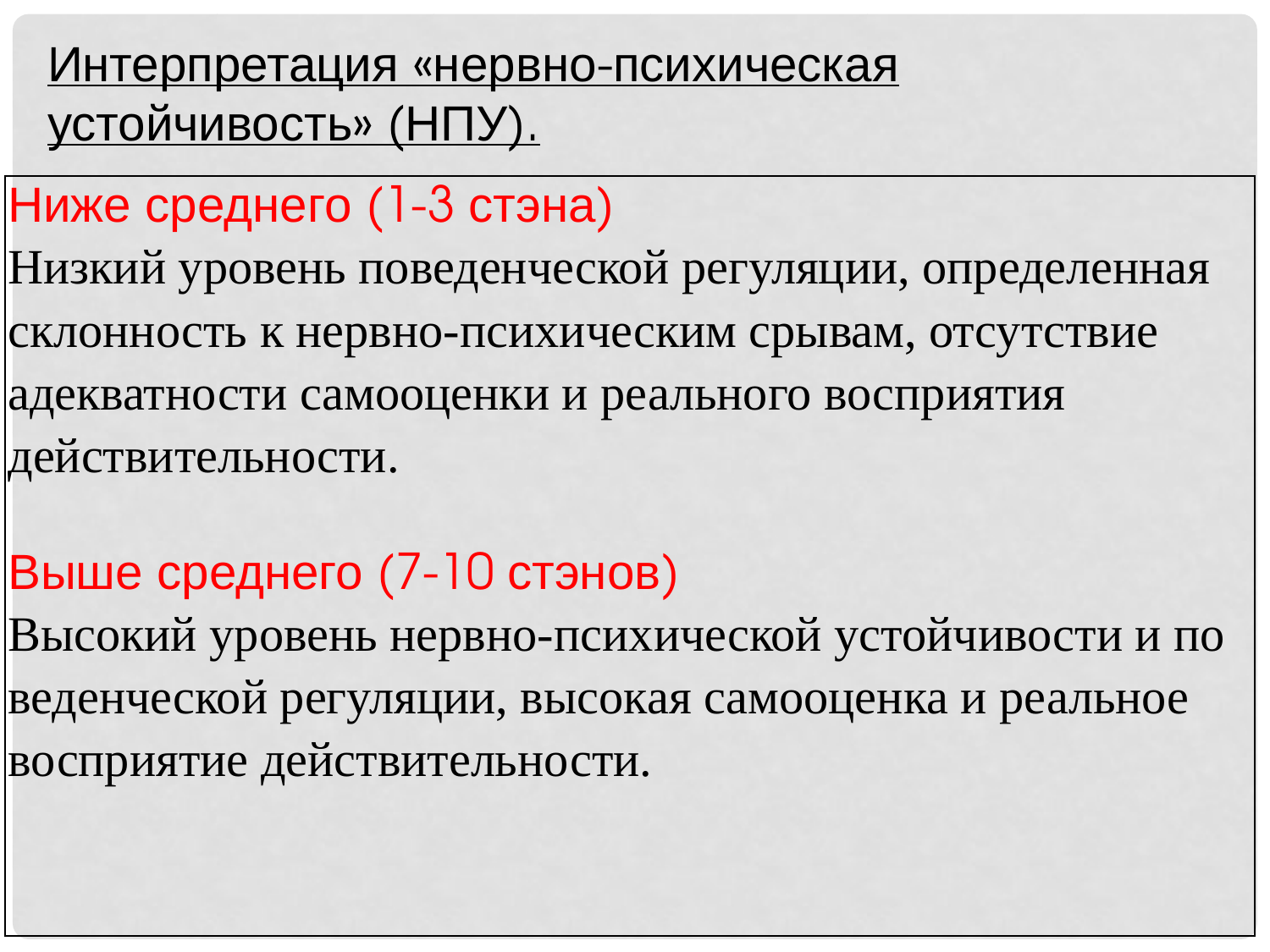

Интерпретация «нервно-психическая устойчивость» (НПУ).

| Ниже среднего (1-3 стэна) Низкий уровень поведенческой регуляции, определенная склон­ность к нервно-психическим срывам, отсутствие адекватно­сти самооценки и реального восприятия действительности. Выше среднего (7-10 стэнов) Высокий уровень нервно-пси­хической устойчивости и по­веденческой регуляции, вы­сокая самооценка и реальное восприятие действительности. |
| --- |